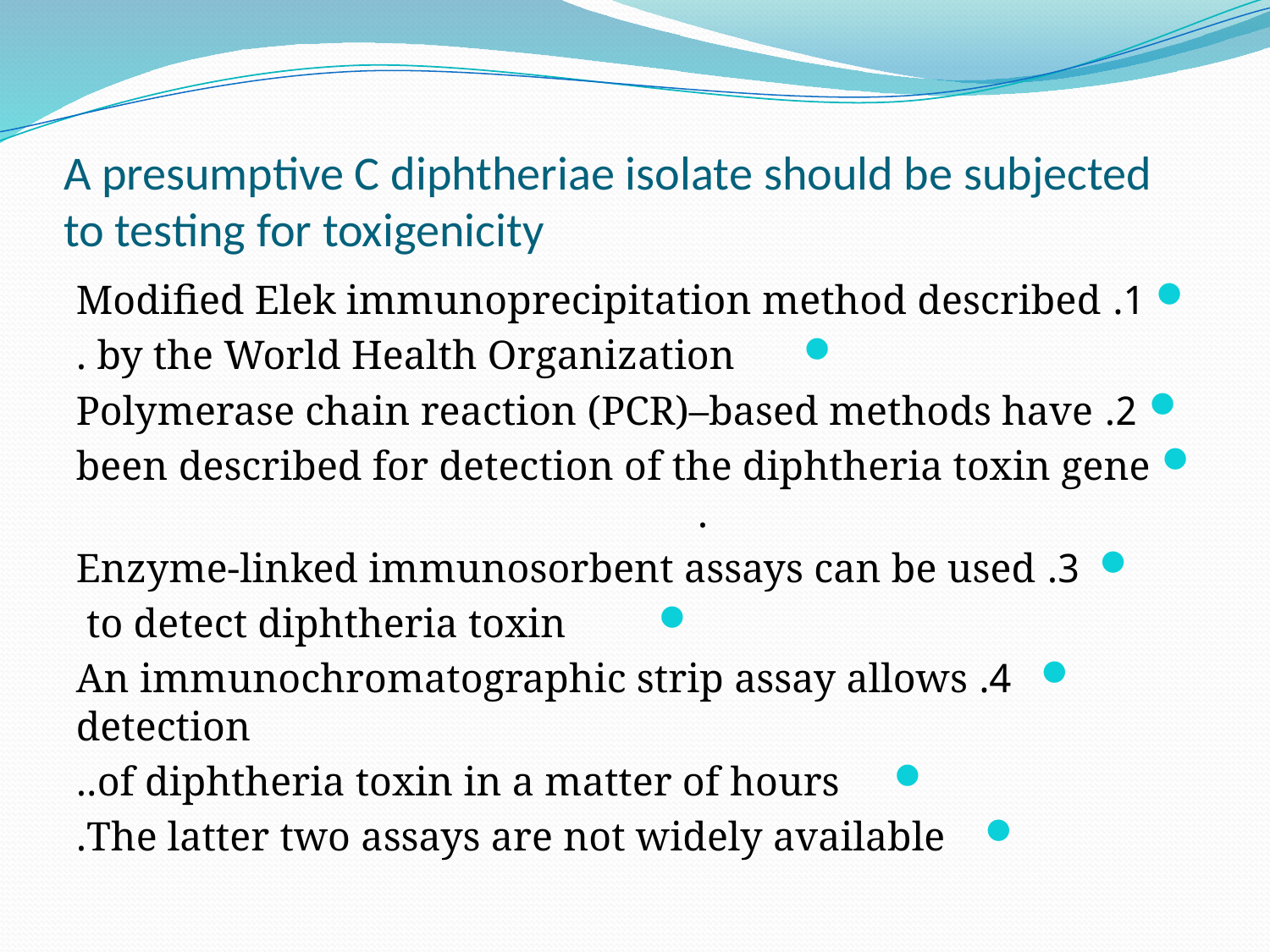

# A presumptive C diphtheriae isolate should be subjected to testing for toxigenicity
1. Modified Elek immunoprecipitation method described
by the World Health Organization .
2. Polymerase chain reaction (PCR)–based methods have
been described for detection of the diphtheria toxin gene .
3. Enzyme-linked immunosorbent assays can be used
to detect diphtheria toxin
4. An immunochromatographic strip assay allows detection
of diphtheria toxin in a matter of hours..
The latter two assays are not widely available.